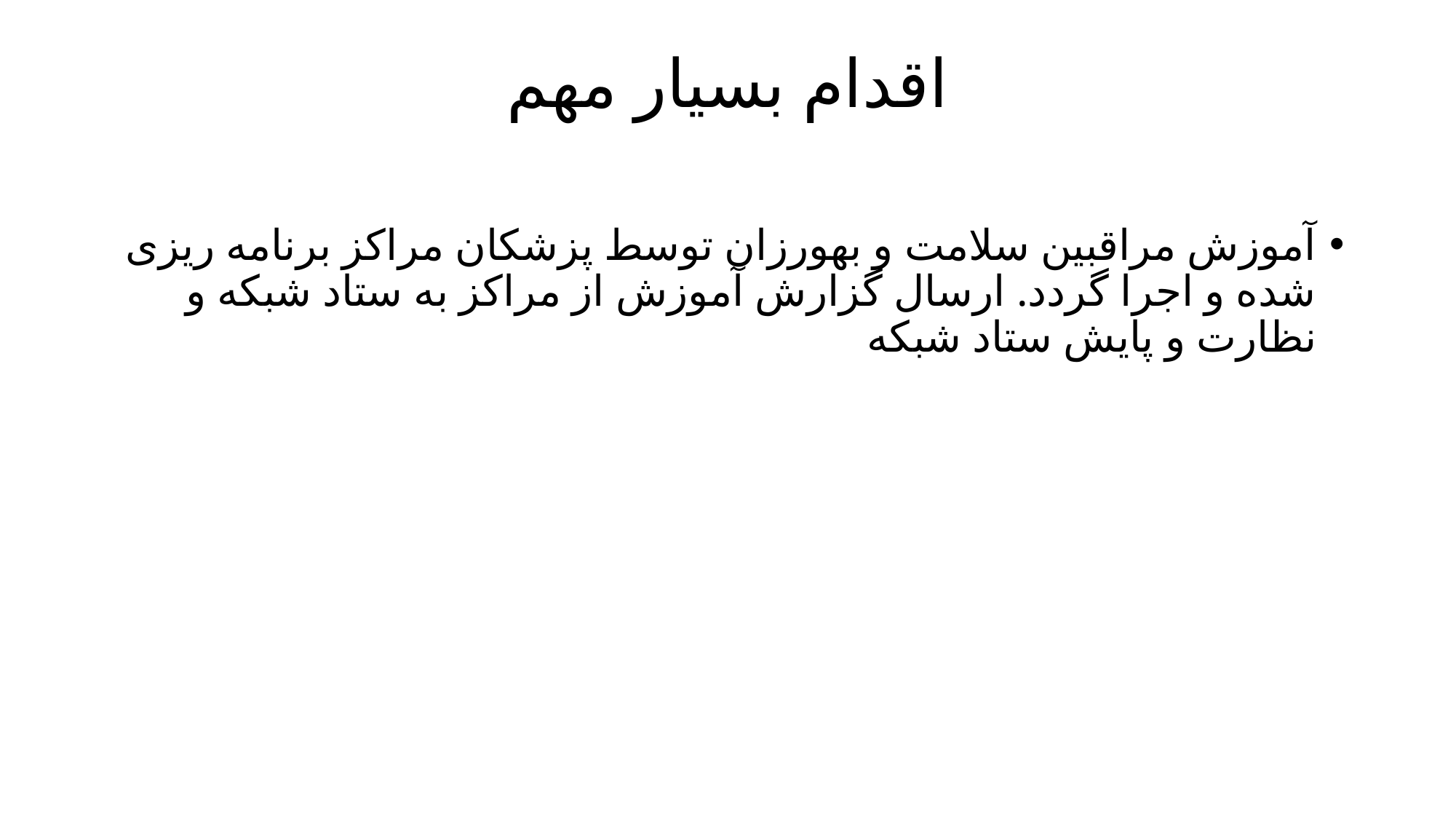

# اقدام بسیار مهم
آموزش مراقبین سلامت و بهورزان توسط پزشکان مراکز برنامه ریزی شده و اجرا گردد. ارسال گزارش آموزش از مراکز به ستاد شبکه و نظارت و پایش ستاد شبکه